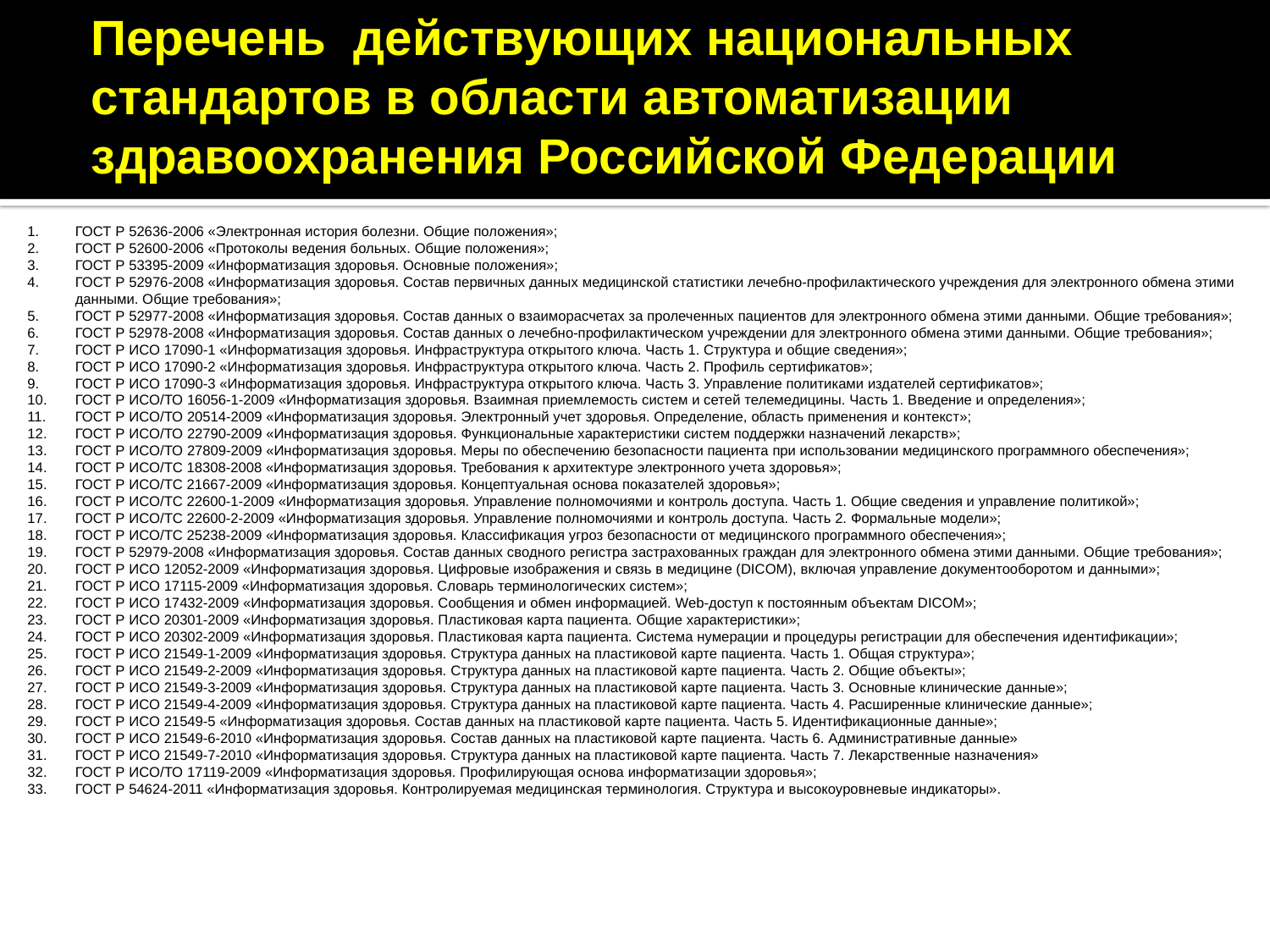

Перечень  действующих национальных стандартов в области автоматизации здравоохранения Российской Федерации

ГОСТ Р 52636-2006 «Электронная история болезни. Общие положения»;
ГОСТ Р 52600-2006 «Протоколы ведения больных. Общие положения»;
ГОСТ Р 53395-2009 «Информатизация здоровья. Основные положения»;
ГОСТ Р 52976-2008 «Информатизация здоровья. Состав первичных данных медицинской статистики лечебно-профилактического учреждения для электронного обмена этими данными. Общие требования»;
ГОСТ Р 52977-2008 «Информатизация здоровья. Состав данных о взаиморасчетах за пролеченных пациентов для электронного обмена этими данными. Общие требования»;
ГОСТ Р 52978-2008 «Информатизация здоровья. Состав данных о лечебно-профилактическом учреждении для электронного обмена этими данными. Общие требования»;
ГОСТ Р ИСО 17090-1 «Информатизация здоровья. Инфраструктура открытого ключа. Часть 1. Структура и общие сведения»;
ГОСТ Р ИСО 17090-2 «Информатизация здоровья. Инфраструктура открытого ключа. Часть 2. Профиль сертификатов»;
ГОСТ Р ИСО 17090-3 «Информатизация здоровья. Инфраструктура открытого ключа. Часть 3. Управление политиками издателей сертификатов»;
ГОСТ Р ИСО/ТО 16056-1-2009 «Информатизация здоровья. Взаимная приемлемость систем и сетей телемедицины. Часть 1. Введение и определения»;
ГОСТ Р ИСО/ТО 20514-2009 «Информатизация здоровья. Электронный учет здоровья. Определение, область применения и контекст»;
ГОСТ Р ИСО/ТО 22790-2009 «Информатизация здоровья. Функциональные характеристики систем поддержки назначений лекарств»;
ГОСТ Р ИСО/ТО 27809-2009 «Информатизация здоровья. Меры по обеспечению безопасности пациента при использовании медицинского программного обеспечения»;
ГОСТ Р ИСО/ТС 18308-2008 «Информатизация здоровья. Требования к архитектуре электронного учета здоровья»;
ГОСТ Р ИСО/ТС 21667-2009 «Информатизация здоровья. Концептуальная основа показателей здоровья»;
ГОСТ Р ИСО/ТС 22600-1-2009 «Информатизация здоровья. Управление полномочиями и контроль доступа. Часть 1. Общие сведения и управление политикой»;
ГОСТ Р ИСО/ТС 22600-2-2009 «Информатизация здоровья. Управление полномочиями и контроль доступа. Часть 2. Формальные модели»;
ГОСТ Р ИСО/ТС 25238-2009 «Информатизация здоровья. Классификация угроз безопасности от медицинского программного обеспечения»;
ГОСТ Р 52979-2008 «Информатизация здоровья. Состав данных сводного регистра застрахованных граждан для электронного обмена этими данными. Общие требования»;
ГОСТ Р ИСО 12052-2009 «Информатизация здоровья. Цифровые изображения и связь в медицине (DICOM), включая управление документооборотом и данными»;
ГОСТ Р ИСО 17115-2009 «Информатизация здоровья. Словарь терминологических систем»;
ГОСТ Р ИСО 17432-2009 «Информатизация здоровья. Сообщения и обмен информацией. Web-доступ к постоянным объектам DICOM»;
ГОСТ Р ИСО 20301-2009 «Информатизация здоровья. Пластиковая карта пациента. Общие характеристики»;
ГОСТ Р ИСО 20302-2009 «Информатизация здоровья. Пластиковая карта пациента. Система нумерации и процедуры регистрации для обеспечения идентификации»;
ГОСТ Р ИСО 21549-1-2009 «Информатизация здоровья. Структура данных на пластиковой карте пациента. Часть 1. Общая структура»;
ГОСТ Р ИСО 21549-2-2009 «Информатизация здоровья. Структура данных на пластиковой карте пациента. Часть 2. Общие объекты»;
ГОСТ Р ИСО 21549-3-2009 «Информатизация здоровья. Структура данных на пластиковой карте пациента. Часть 3. Основные клинические данные»;
ГОСТ Р ИСО 21549-4-2009 «Информатизация здоровья. Структура данных на пластиковой карте пациента. Часть 4. Расширенные клинические данные»;
ГОСТ Р ИСО 21549-5 «Информатизация здоровья. Состав данных на пластиковой карте пациента. Часть 5. Идентификационные данные»;
ГОСТ Р ИСО 21549-6-2010 «Информатизация здоровья. Состав данных на пластиковой карте пациента. Часть 6. Административные данные»
ГОСТ Р ИСО 21549-7-2010 «Информатизация здоровья. Структура данных на пластиковой карте пациента. Часть 7. Лекарственные назначения»
ГОСТ Р ИСО/ТО 17119-2009 «Информатизация здоровья. Профилирующая основа информатизации здоровья»;
ГОСТ Р 54624-2011 «Информатизация здоровья. Контролируемая медицинская терминология. Структура и высокоуровневые индикаторы».